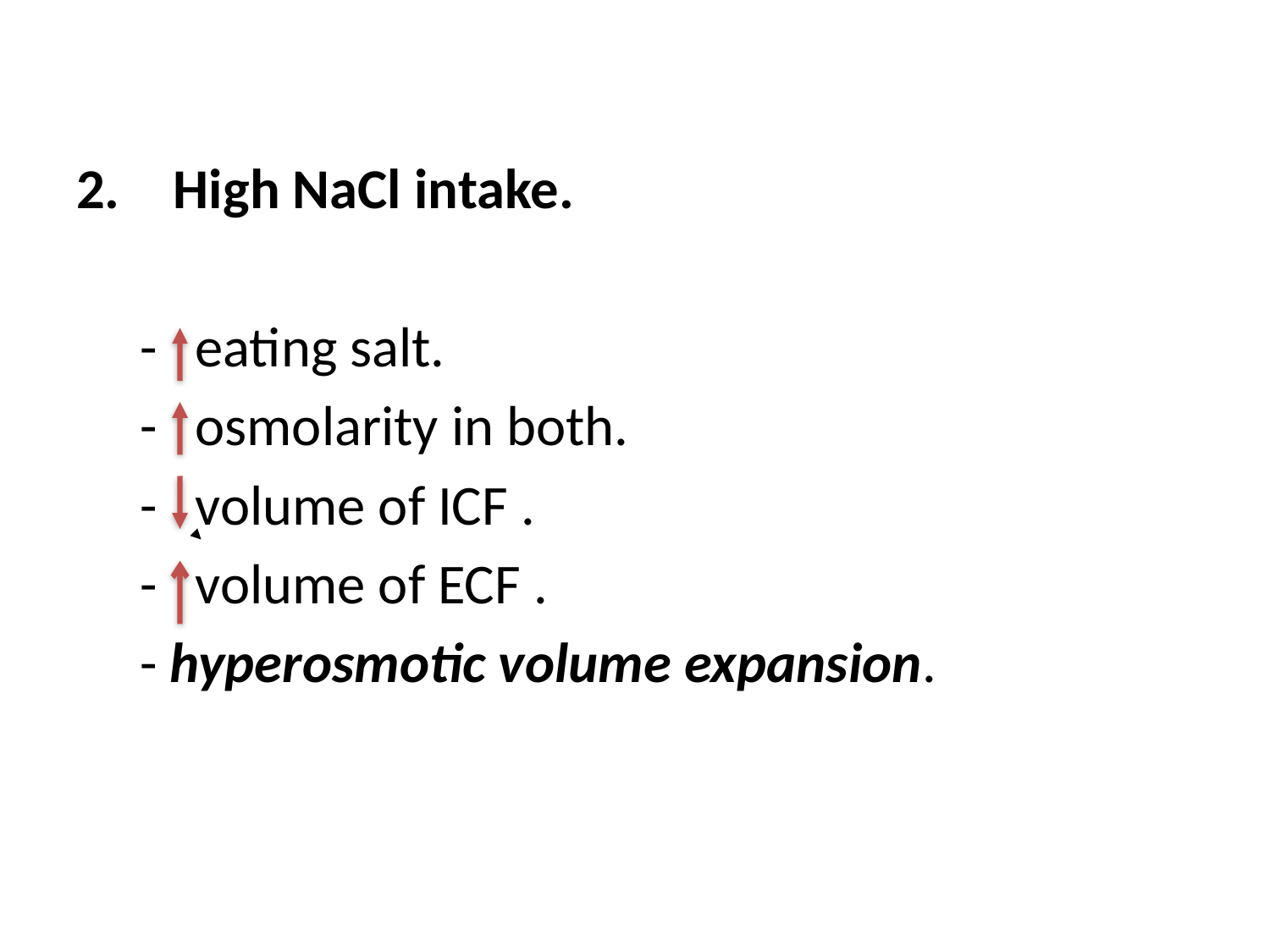

High NaCl intake.

     -   eating salt.
     -   osmolarity in both.
     -   volume of ICF .
     -   volume of ECF .
     - hyperosmotic volume expansion.